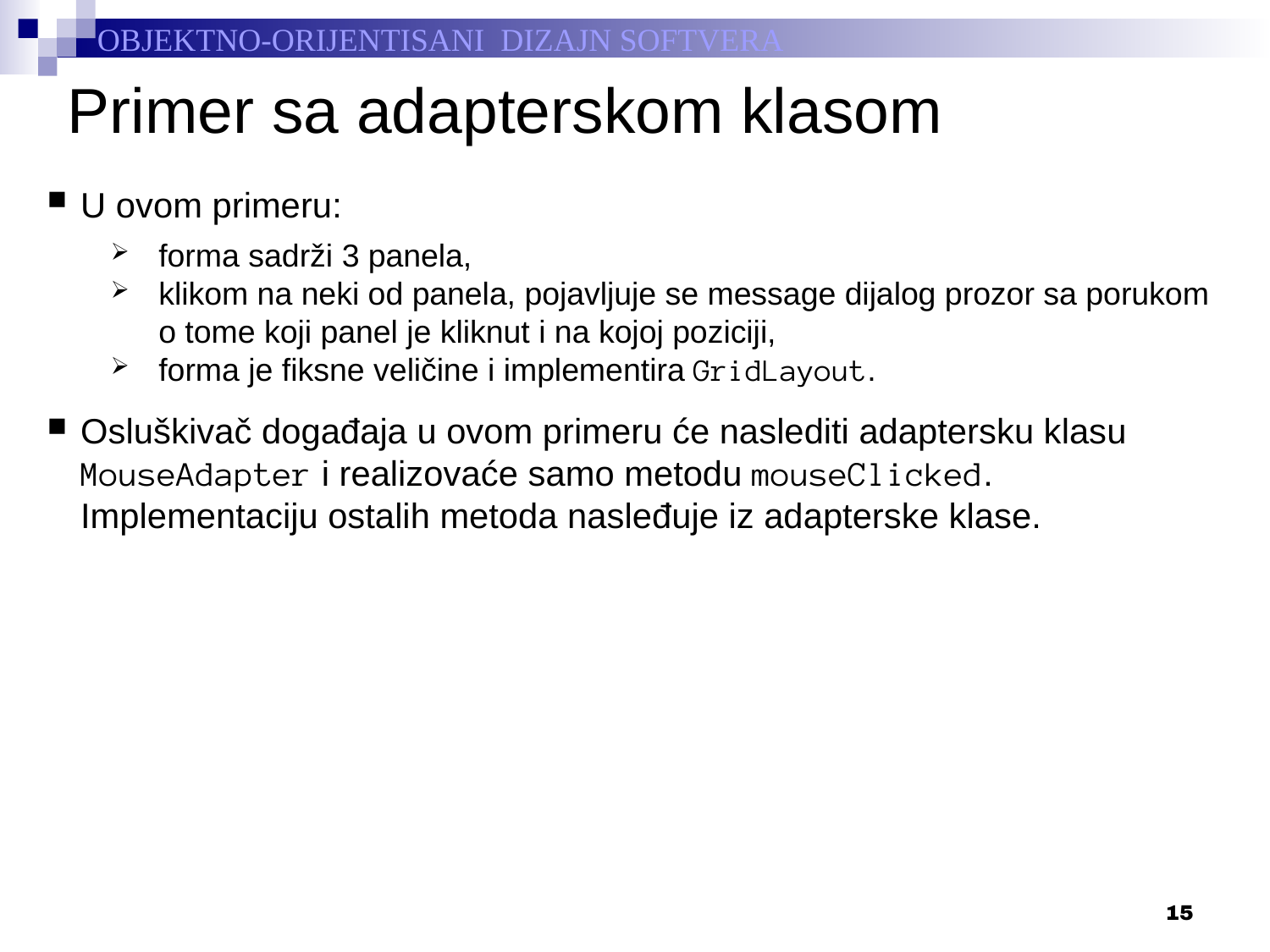

# Primer sa adapterskom klasom
U ovom primeru:
forma sadrži 3 panela,
klikom na neki od panela, pojavljuje se message dijalog prozor sa porukom o tome koji panel je kliknut i na kojoj poziciji,
forma je fiksne veličine i implementira GridLayout.
Osluškivač događaja u ovom primeru će naslediti adaptersku klasu MouseAdapter i realizovaće samo metodu mouseClicked. Implementaciju ostalih metoda nasleđuje iz adapterske klase.
15